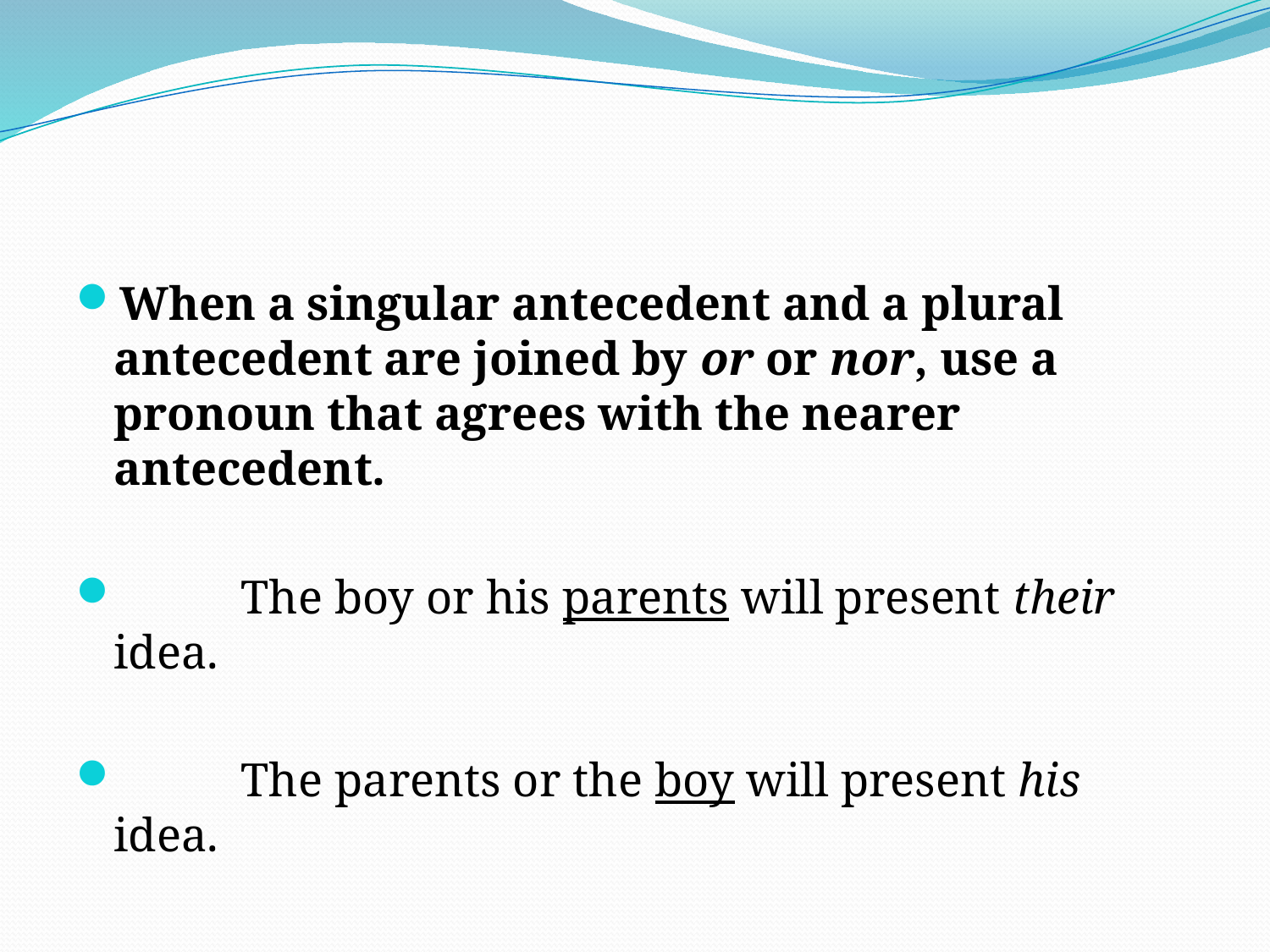

#
When a singular antecedent and a plural antecedent are joined by or or nor, use a pronoun that agrees with the nearer antecedent.

	The boy or his parents will present their idea.

	The parents or the boy will present his idea.